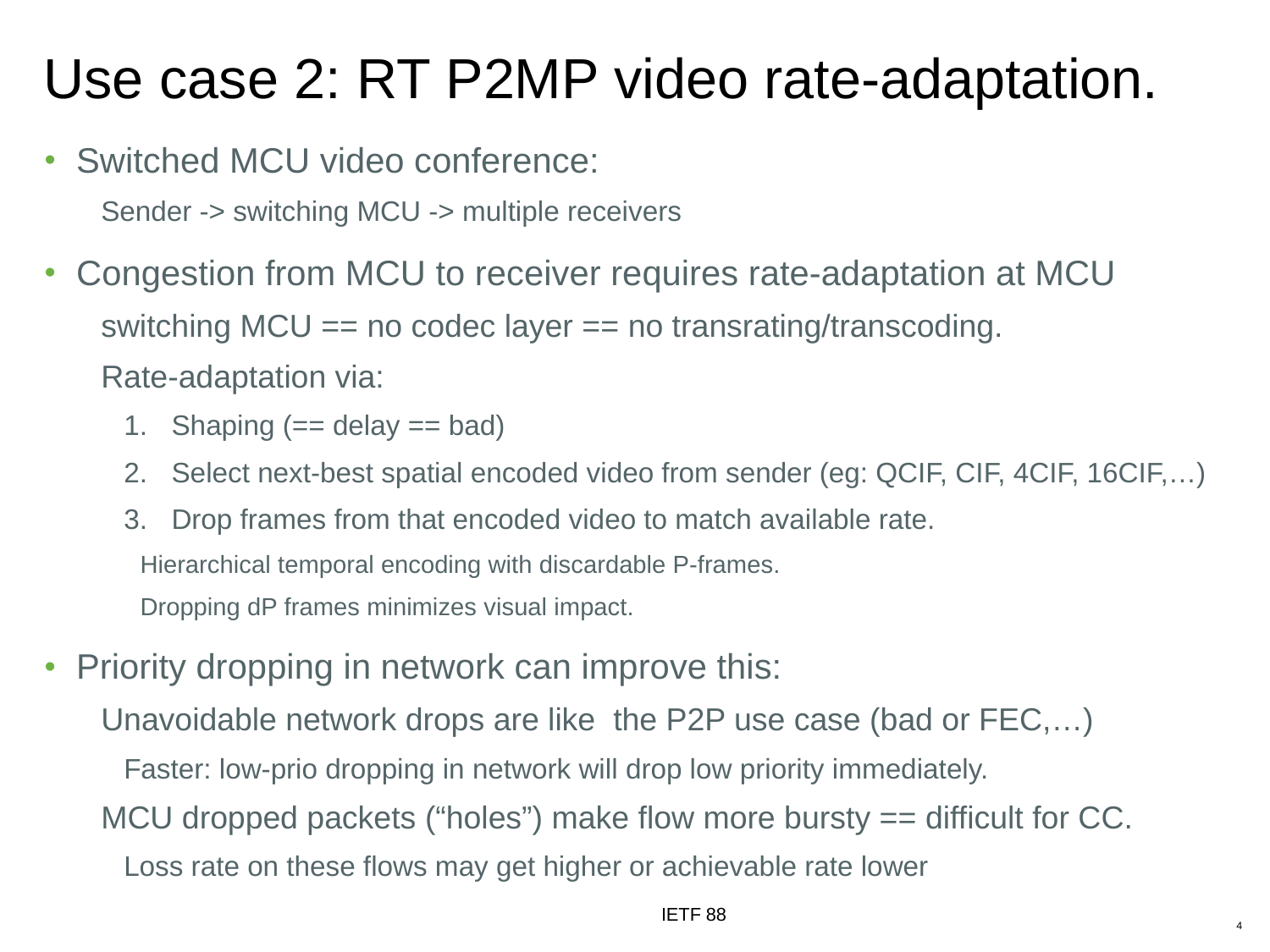

# Use case 2: RT P2MP video rate-adaptation.
Switched MCU video conference:
Sender -> switching MCU -> multiple receivers
Congestion from MCU to receiver requires rate-adaptation at MCU
switching MCU == no codec layer == no transrating/transcoding.
Rate-adaptation via:
Shaping (== delay == bad)
Select next-best spatial encoded video from sender (eg: QCIF, CIF, 4CIF, 16CIF,…)
Drop frames from that encoded video to match available rate.
Hierarchical temporal encoding with discardable P-frames.
Dropping dP frames minimizes visual impact.
Priority dropping in network can improve this:
Unavoidable network drops are like  the P2P use case (bad or FEC,…)
Faster: low-prio dropping in network will drop low priority immediately.
MCU dropped packets (“holes”) make flow more bursty == difficult for CC.
Loss rate on these flows may get higher or achievable rate lower